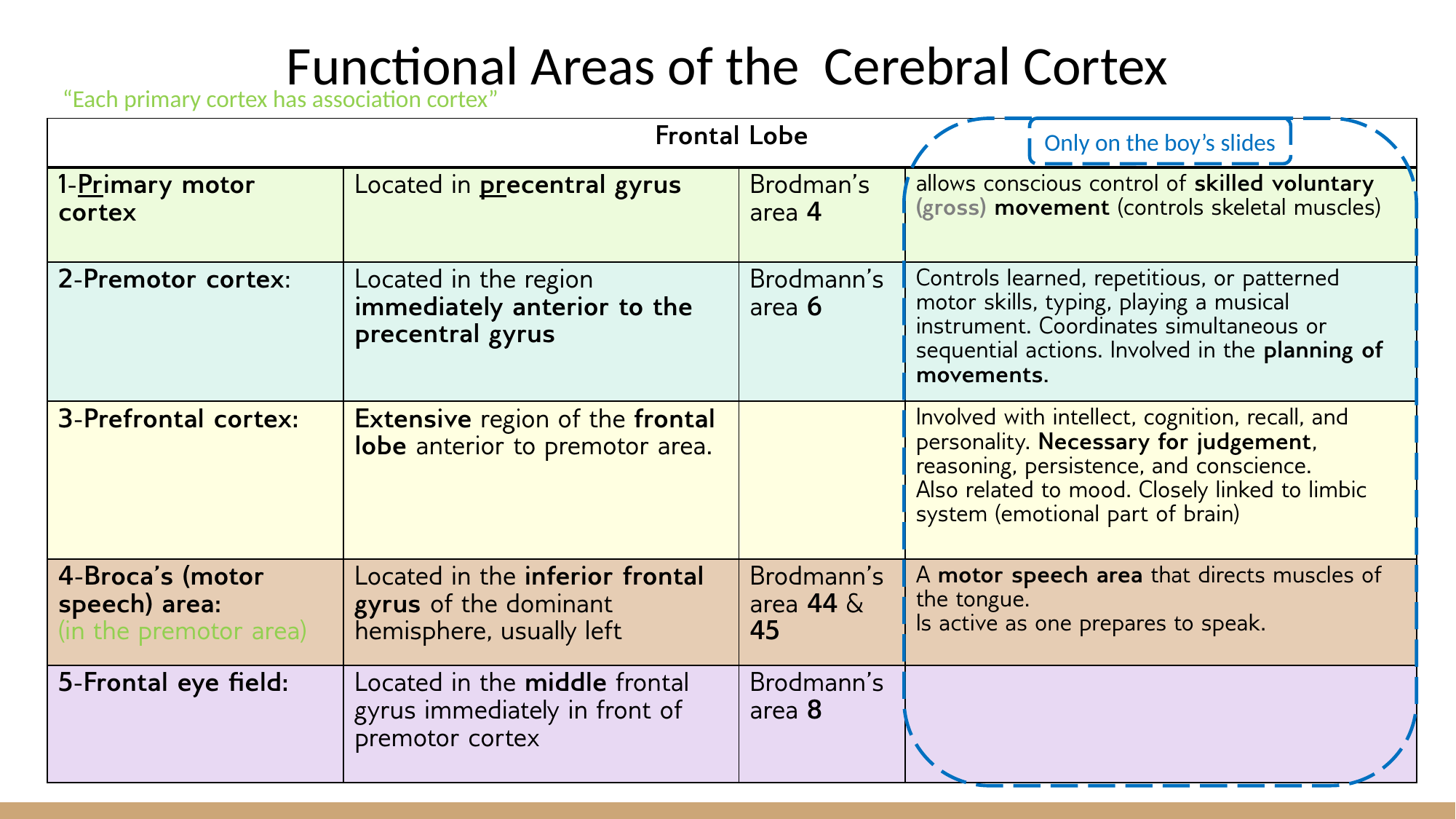

Functional Areas of the  Cerebral Cortex
“Each primary cortex has association cortex”
| Frontal Lobe |  |  |  |
| --- | --- | --- | --- |
| 1-Primary motor cortex | Located in precentral gyrus | Brodman’s area 4 | allows conscious control of skilled voluntary (gross) movement (controls skeletal muscles) |
| 2-Premotor cortex: | Located in the region immediately anterior to the precentral gyrus | Brodmann’s area 6 | Controls learned, repetitious, or patterned motor skills, typing, playing a musical instrument. Coordinates simultaneous or sequential actions. Involved in the planning of movements. |
| 3-Prefrontal cortex: | Extensive region of the frontal lobe anterior to premotor area. |  | Involved with intellect, cognition, recall, and personality. Necessary for judgement, reasoning, persistence, and conscience. Also related to mood. Closely linked to limbic system (emotional part of brain) |
| 4-Broca’s (motor speech) area: (in the premotor area) | Located in the inferior frontal gyrus of the dominant hemisphere, usually left | Brodmann’s area 44 & 45 | A motor speech area that directs muscles of the tongue. Is active as one prepares to speak. |
| 5-Frontal eye field: | Located in the middle frontal gyrus immediately in front of premotor cortex | Brodmann’s area 8 |  |
Only on the boy’s slides